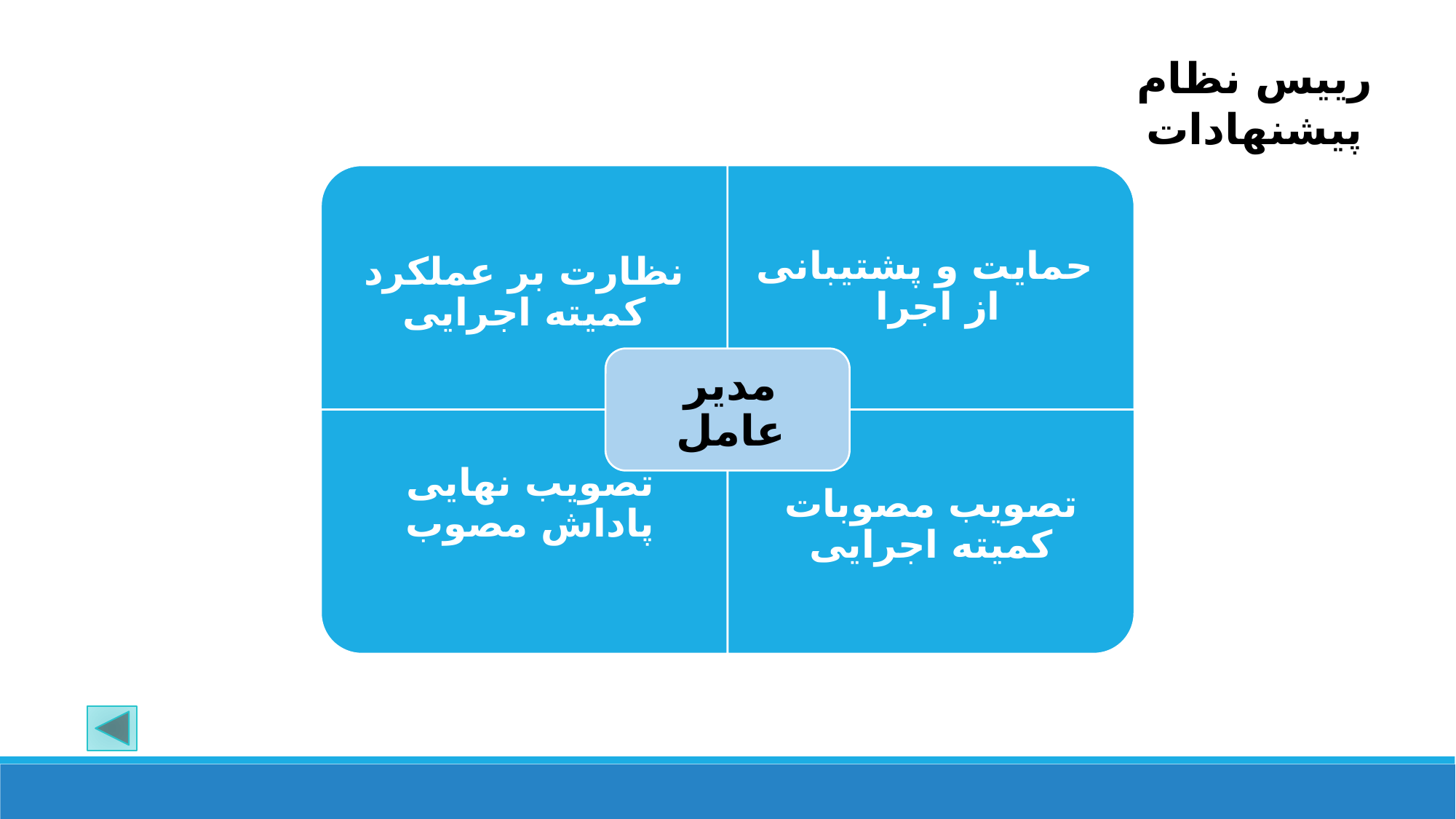

رییس نظام پیشنهادات
نظارت بر عملکرد کمیته اجرایی
حمایت و پشتیبانی از اجرا
تصویب نهایی پاداش مصوب

تصویب مصوبات کمیته اجرایی
مدیر عامل